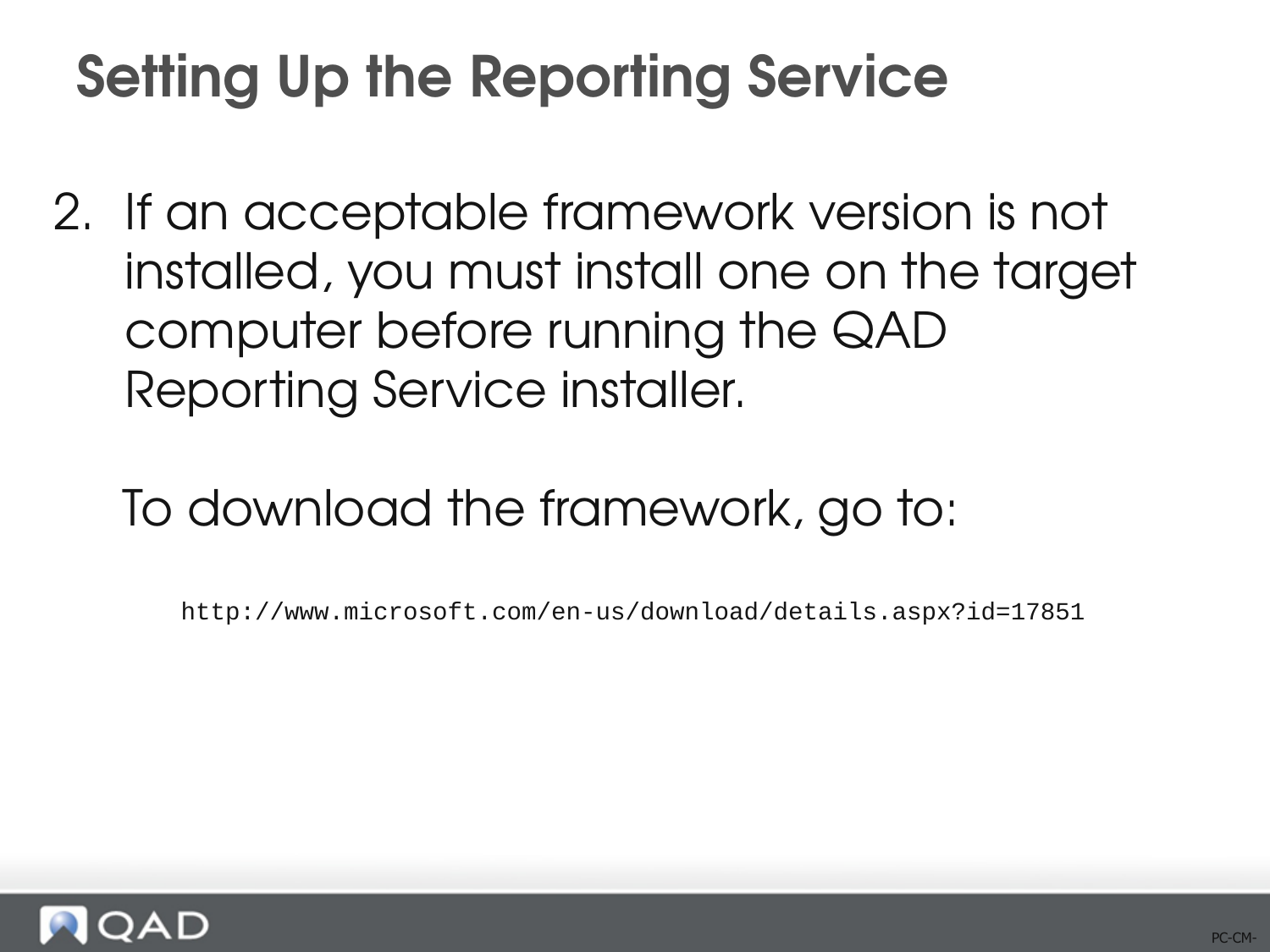

# Setting Up the Reporting Service
If an acceptable framework version is not installed, you must install one on the target computer before running the QAD Reporting Service installer.

     To download the framework, go to:

	http://www.microsoft.com/en-us/download/details.aspx?id=17851
PC-CM-